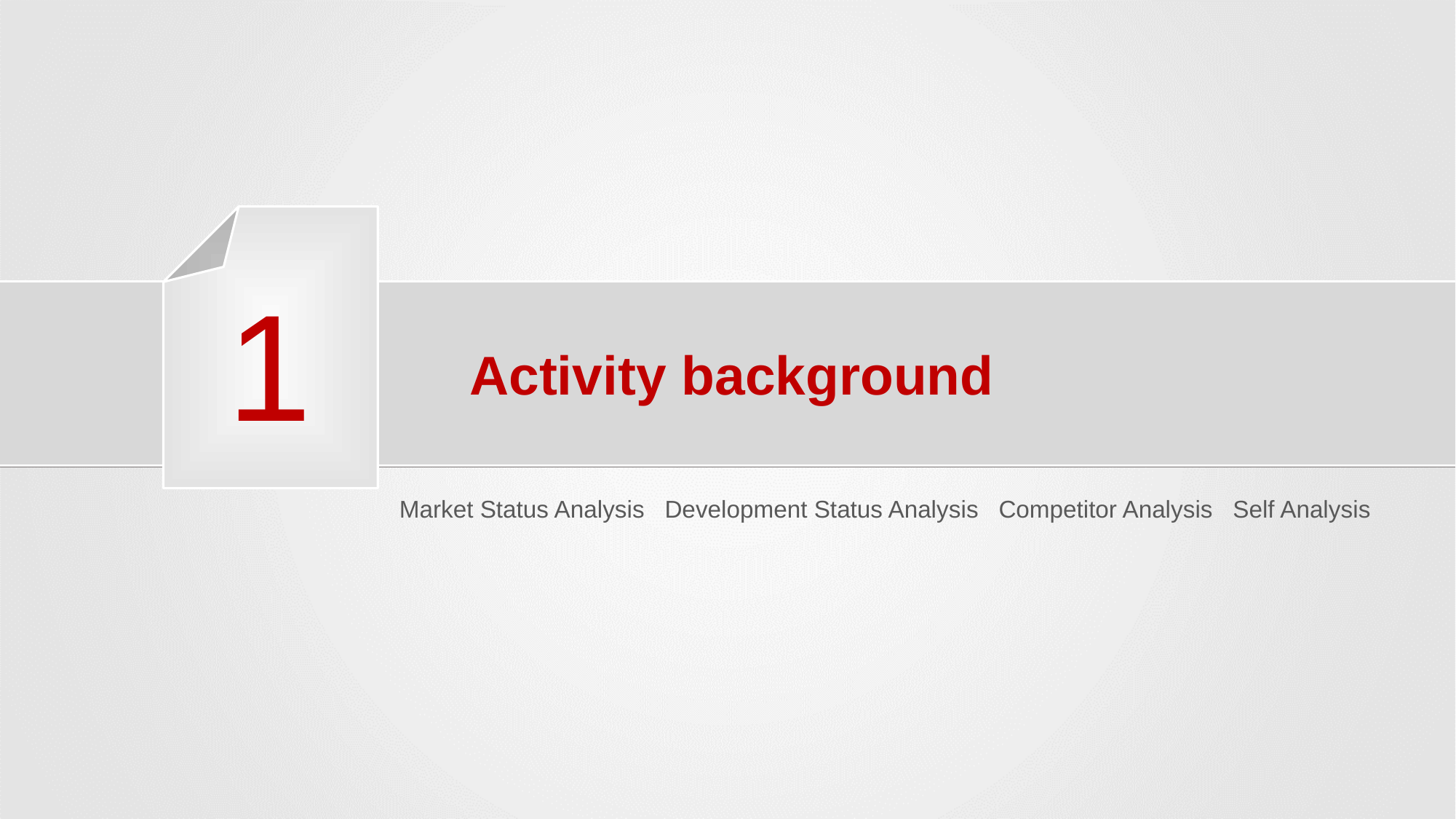

1

Activity background

Market Status Analysis   Development Status Analysis   Competitor Analysis   Self Analysis